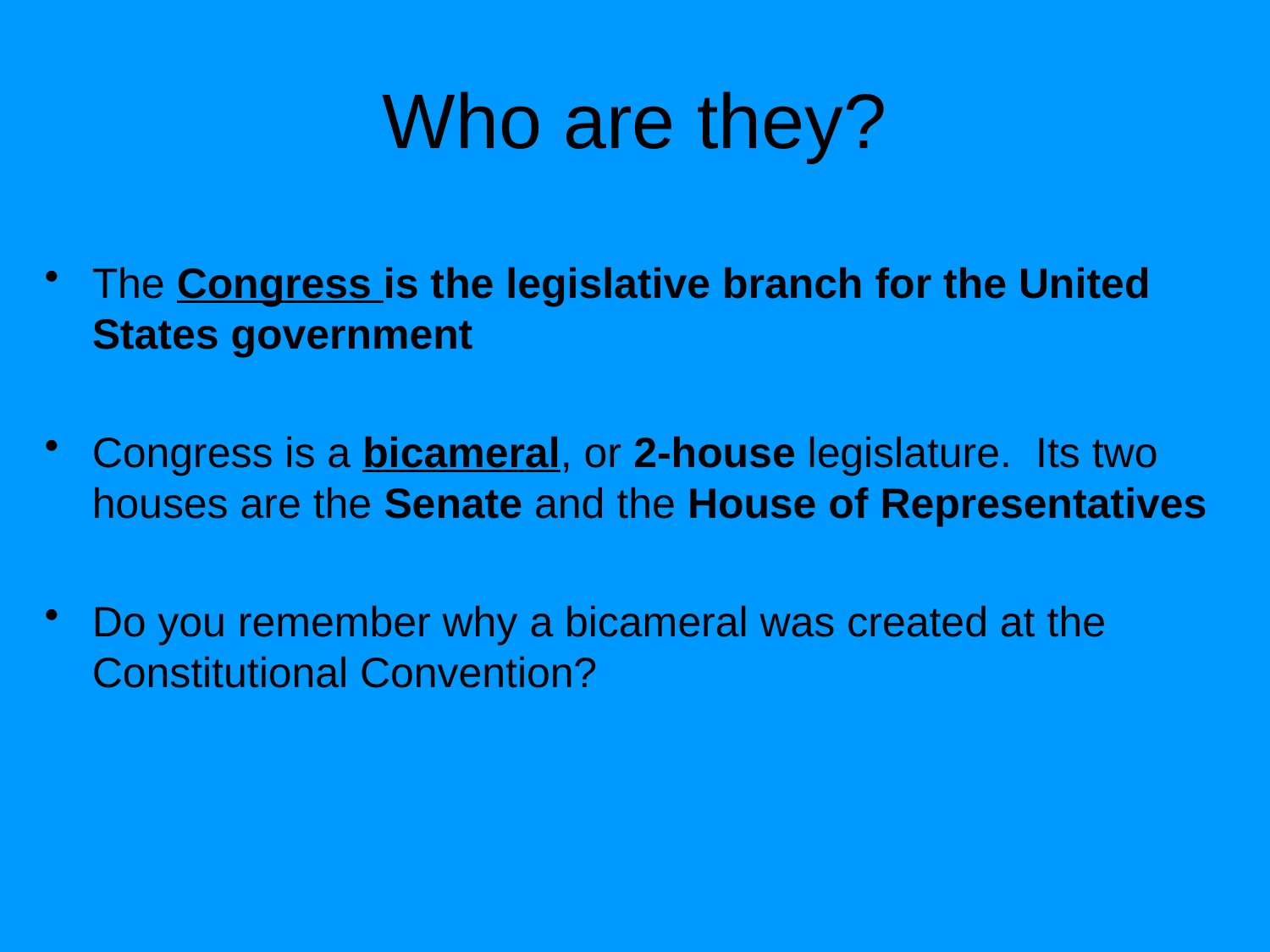

# Who are they?

The Congress is the legislative branch for the United States government

Congress is a bicameral, or 2-house legislature.  Its two houses are the Senate and the House of Representatives

Do you remember why a bicameral was created at the Constitutional Convention?